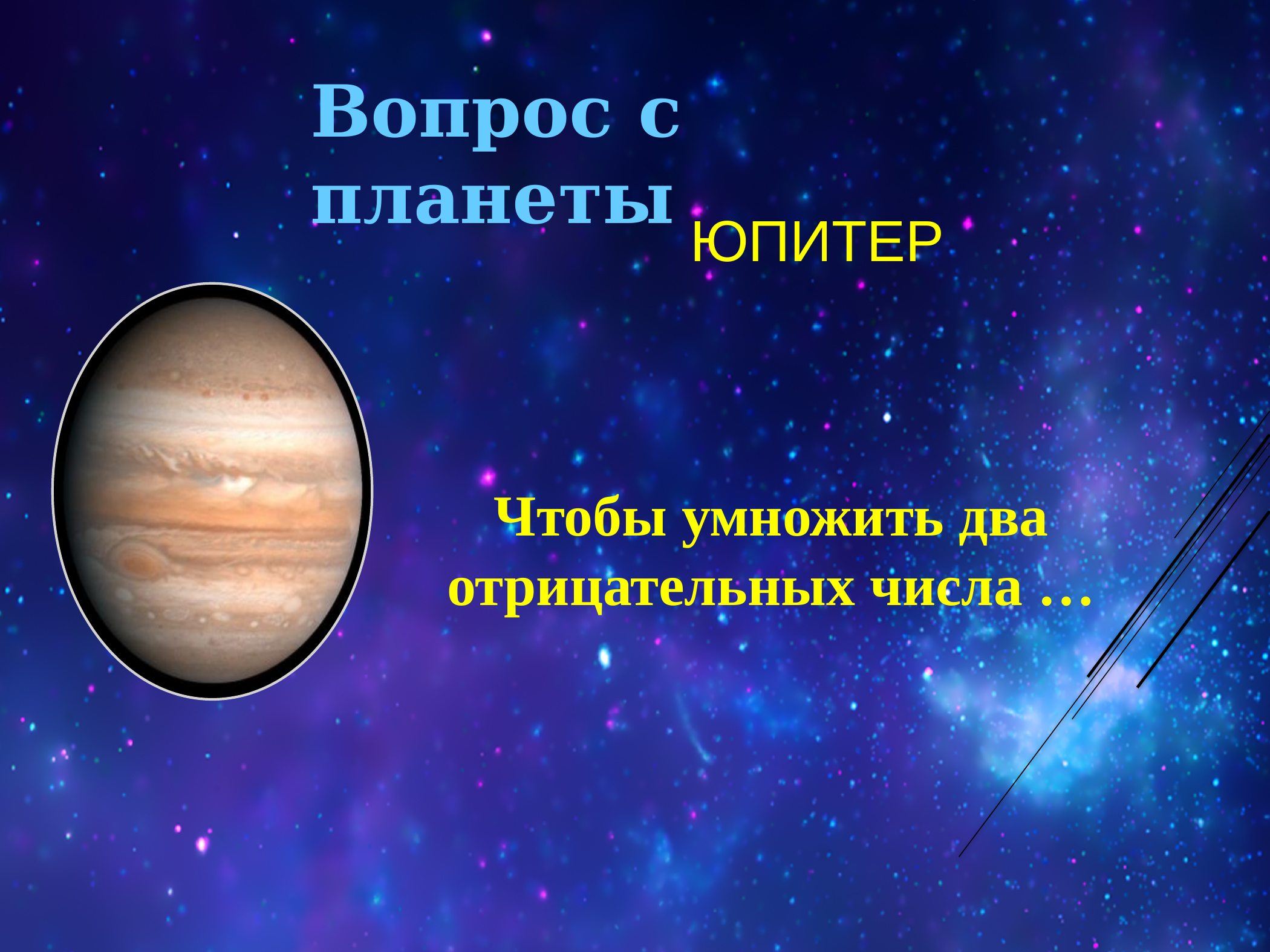

Вопрос с планеты
ЮПИТЕР

Чтобы умножить два отрицательных числа …